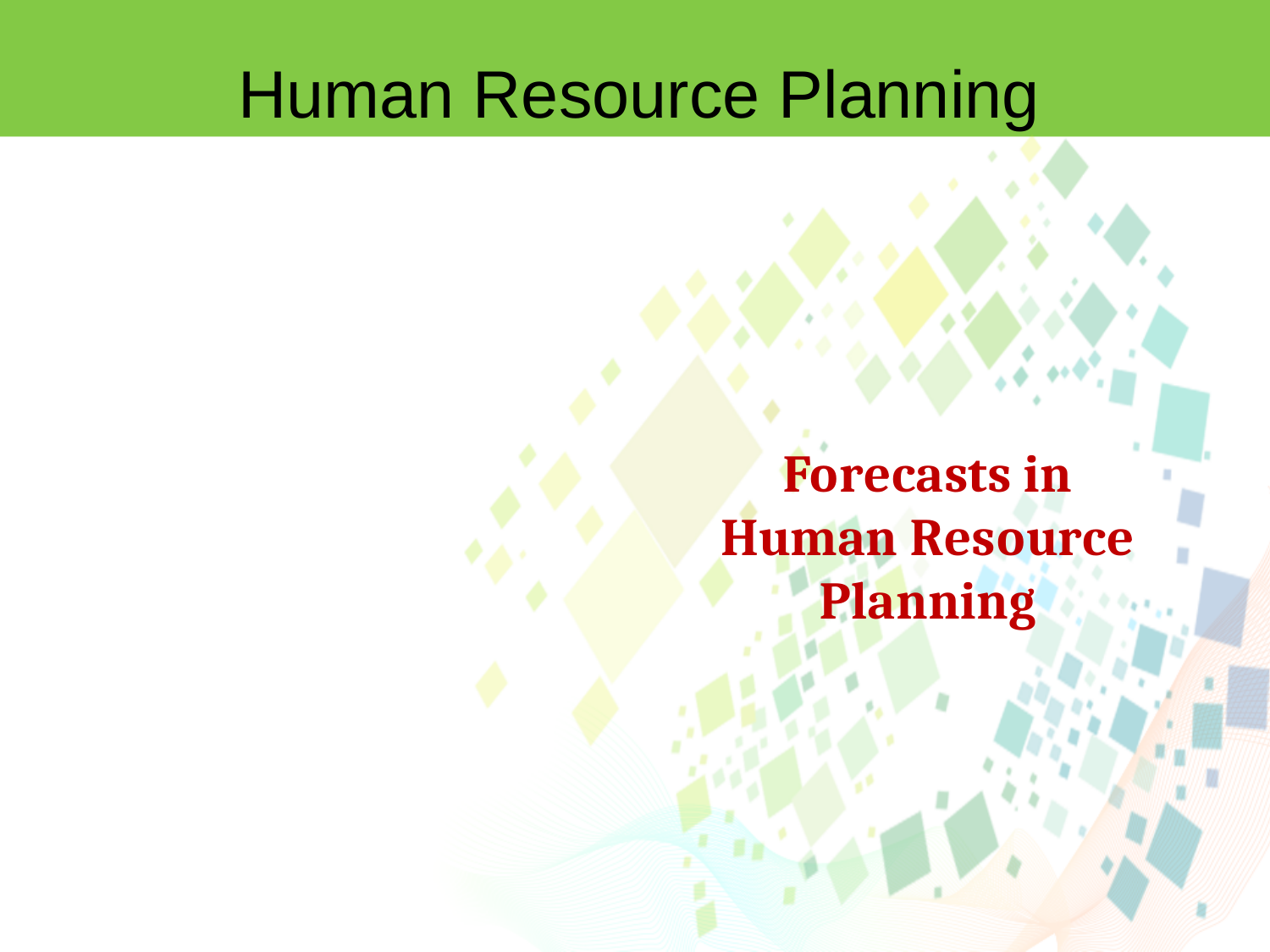

Human Resource Planning
Forecasts in Human Resource Planning